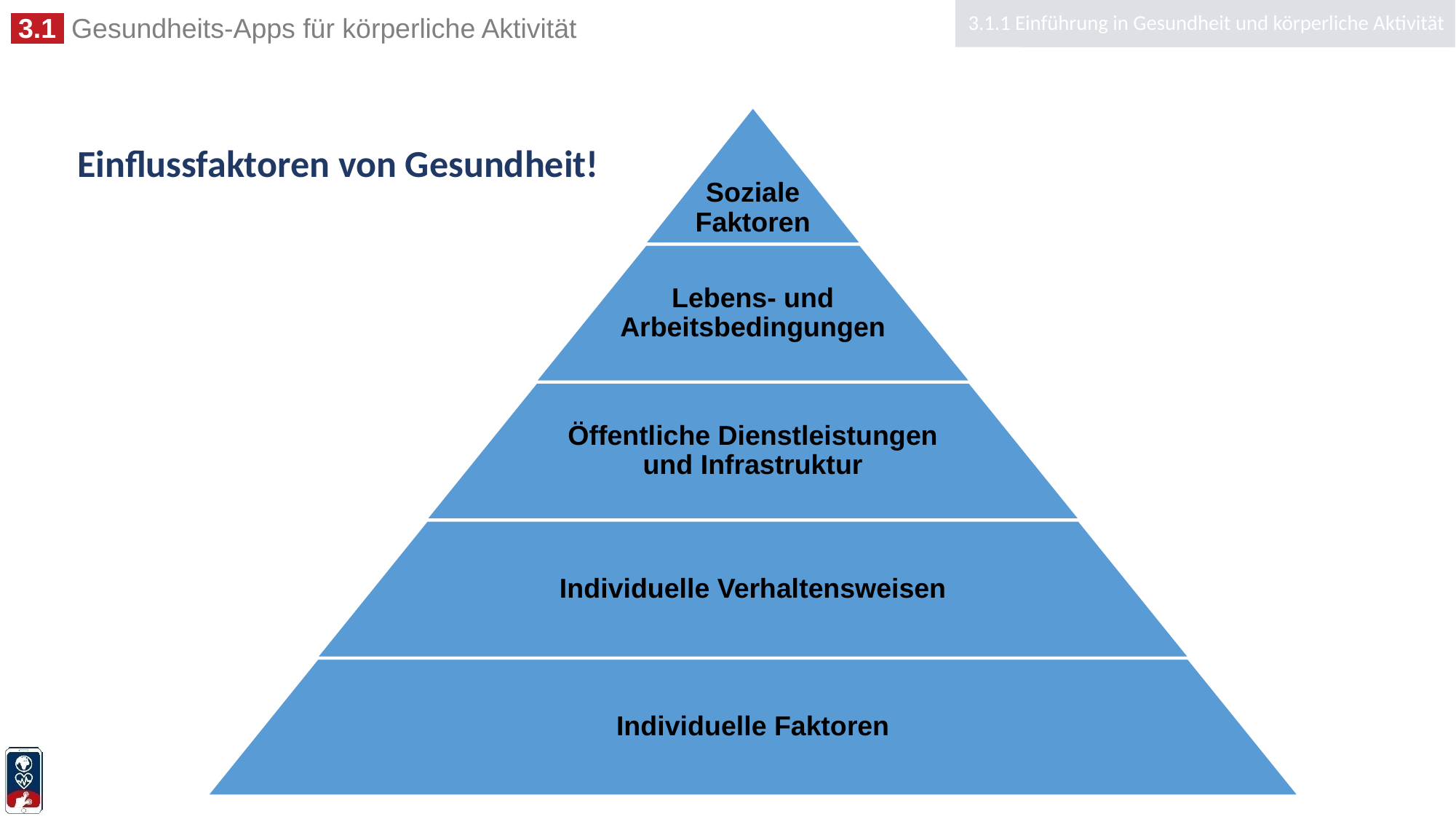

3.1.1 Einführung in Gesundheit und körperliche Aktivität
3.1 Introduction to Health and Physical Activity

Soziale Faktoren

Lebens- und Arbeitsbedingungen

Öffentliche Dienstleistungen und Infrastruktur

Individuelle Verhaltensweisen

Individuelle Faktoren
# Einflussfaktoren von Gesundheit!